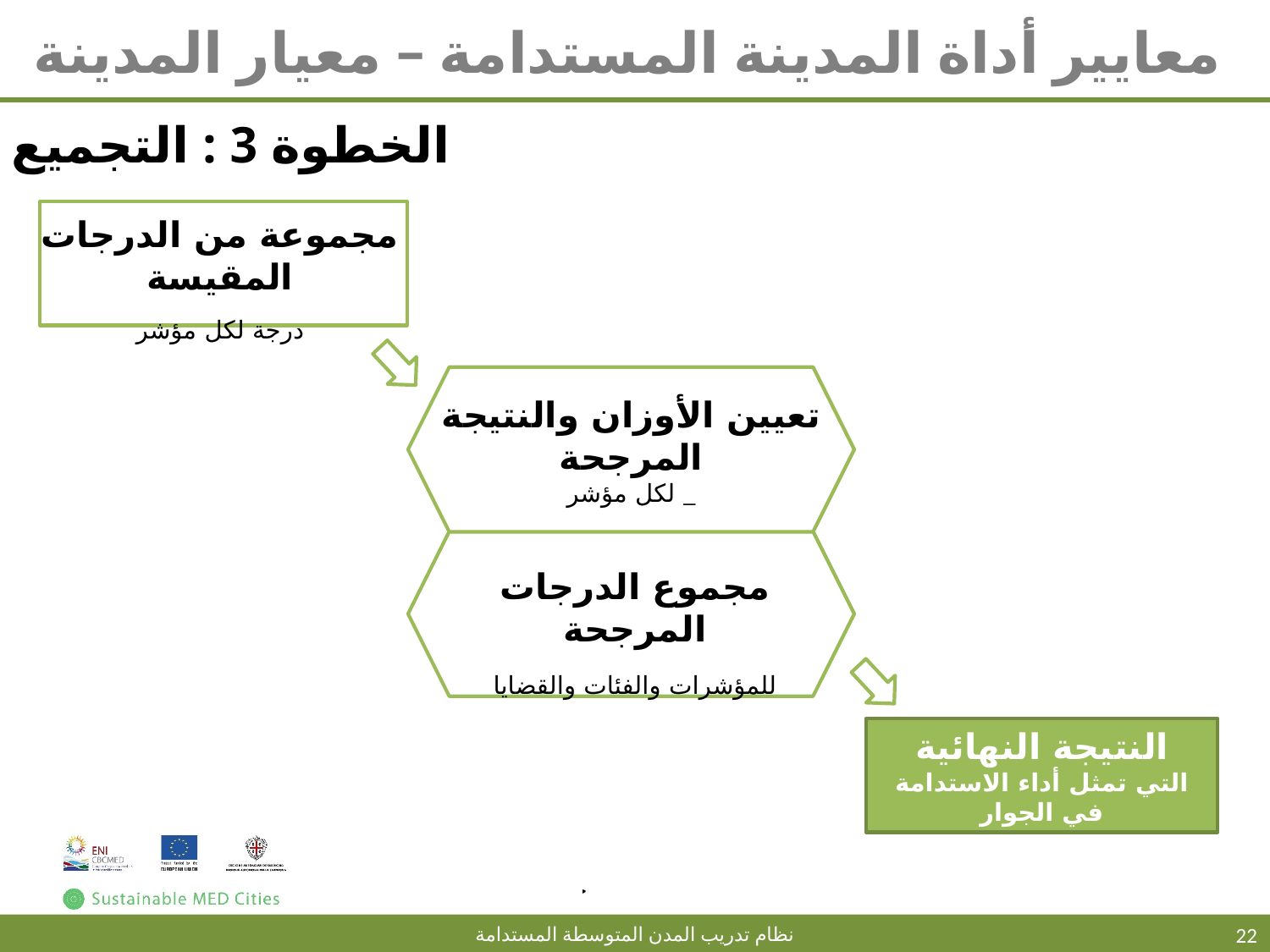

# معايير أداة المدينة المستدامة – معيار المدينة
الخطوة 3 : التجميع

مجموعة من الدرجات المقيسة

درجة لكل مؤشر

تعيين الأوزان والنتيجة المرجحة
لكل مؤشر _

مجموع الدرجات المرجحة

للمؤشرات والفئات والقضايا

النتيجة النهائية
التي تمثل أداء الاستدامة في الجوار

22